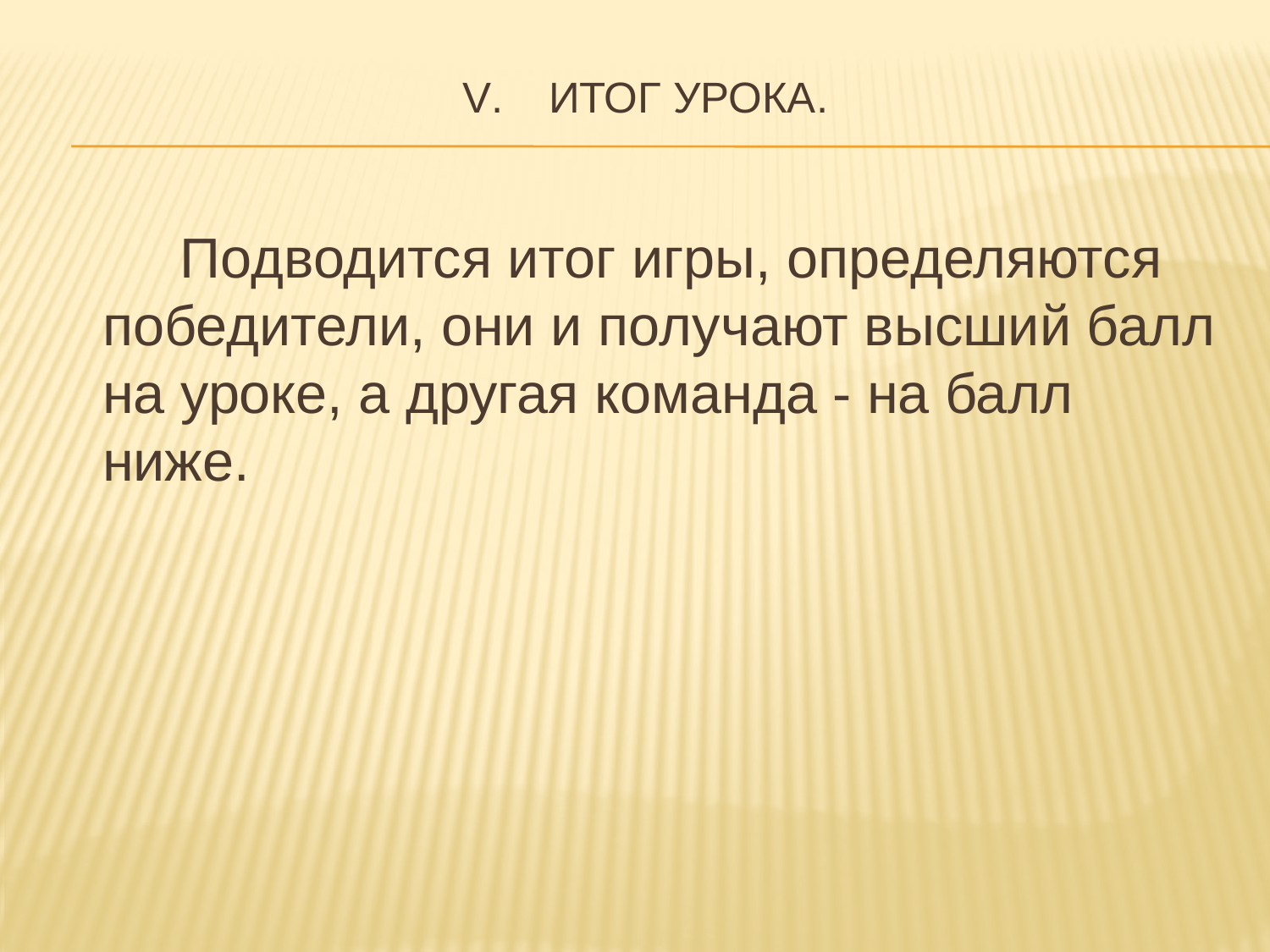

# V.	Итог урока.
        Подводится итог игры, определяются победители, они и полу­чают высший балл на уроке, а другая команда - на балл ниже.